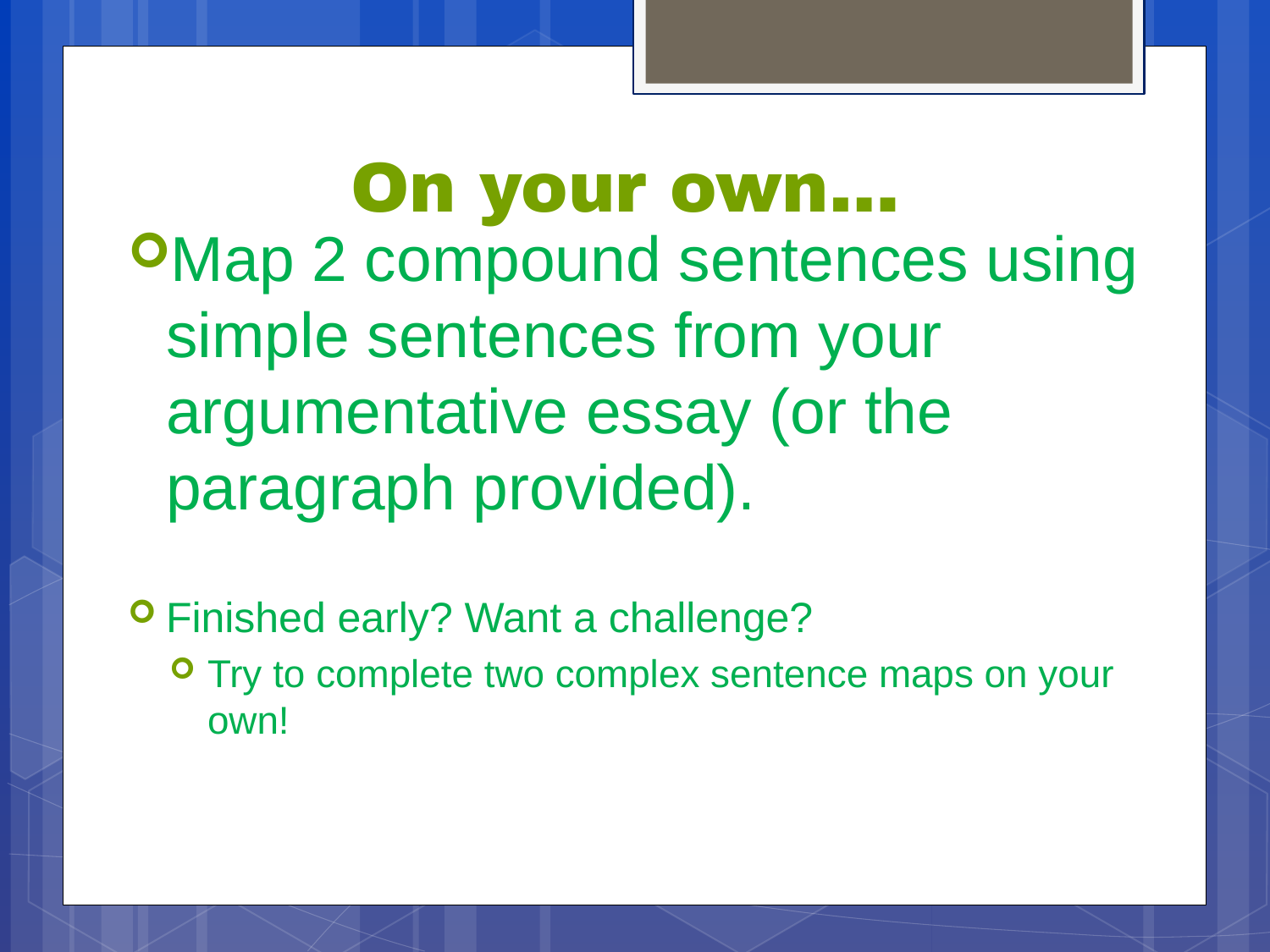

# On your own…
Map 2 compound sentences using simple sentences from your argumentative essay (or the paragraph provided).

Finished early? Want a challenge?
Try to complete two complex sentence maps on your own!